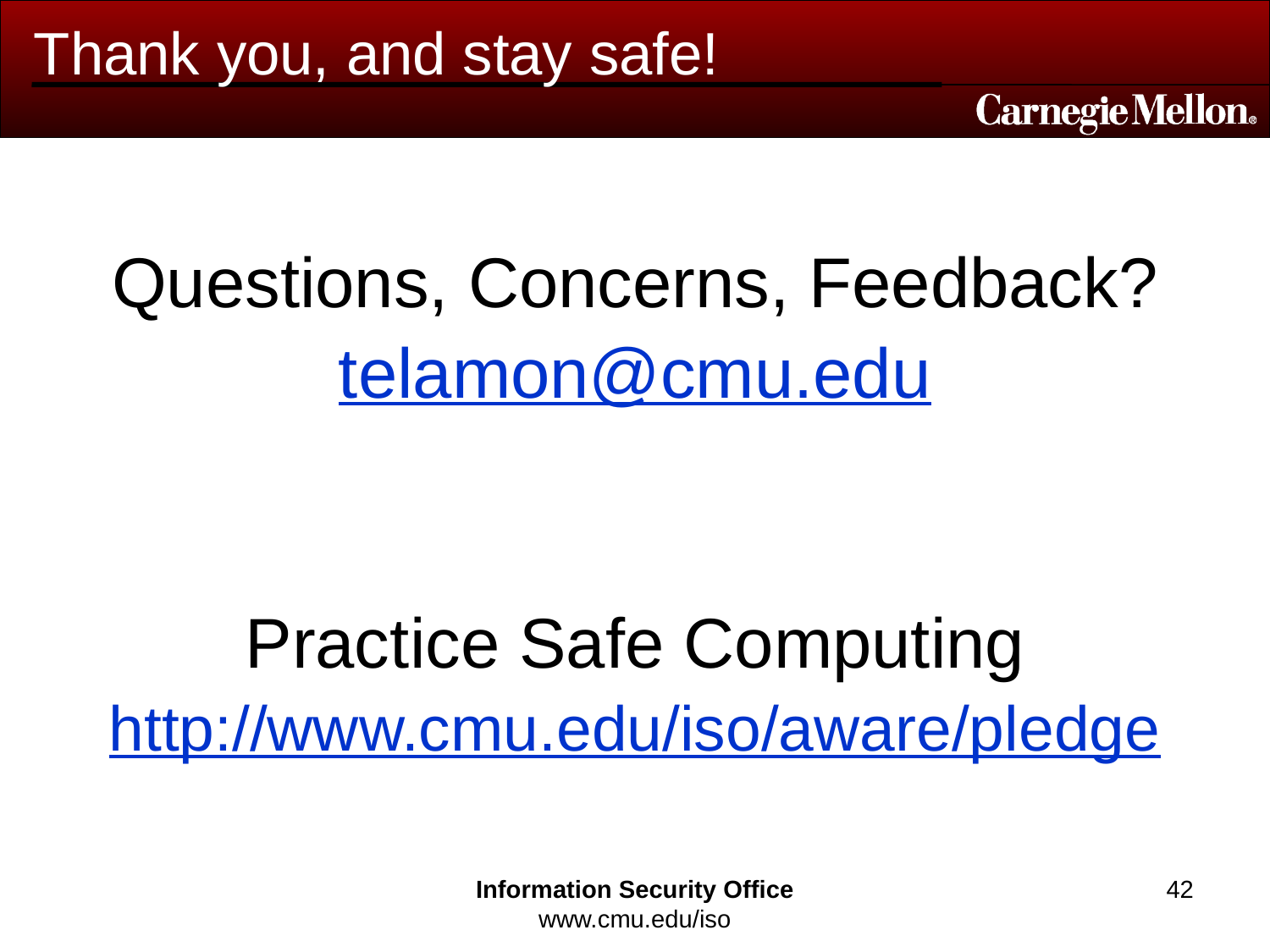

# Thank you, and stay safe!

Questions, Concerns, Feedback?
telamon@cmu.edu

Practice Safe Computing
http://www.cmu.edu/iso/aware/pledge
Information Security Office
www.cmu.edu/iso

42